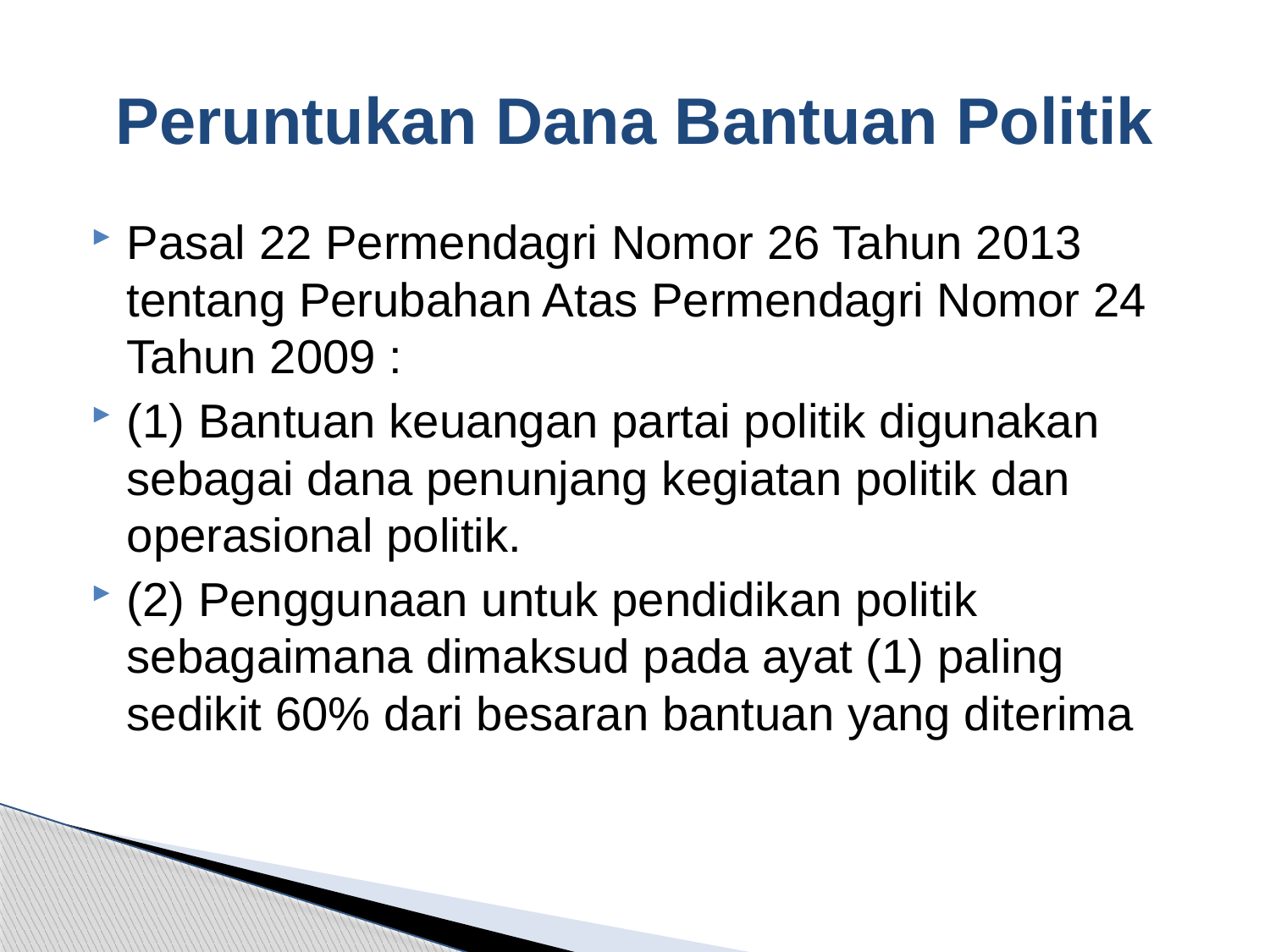

# Peruntukan Dana Bantuan Politik
Pasal 22 Permendagri Nomor 26 Tahun 2013 tentang Perubahan Atas Permendagri Nomor 24 Tahun 2009 :
(1) Bantuan keuangan partai politik digunakan sebagai dana penunjang kegiatan politik dan operasional politik.
(2) Penggunaan untuk pendidikan politik sebagaimana dimaksud pada ayat (1) paling sedikit 60% dari besaran bantuan yang diterima